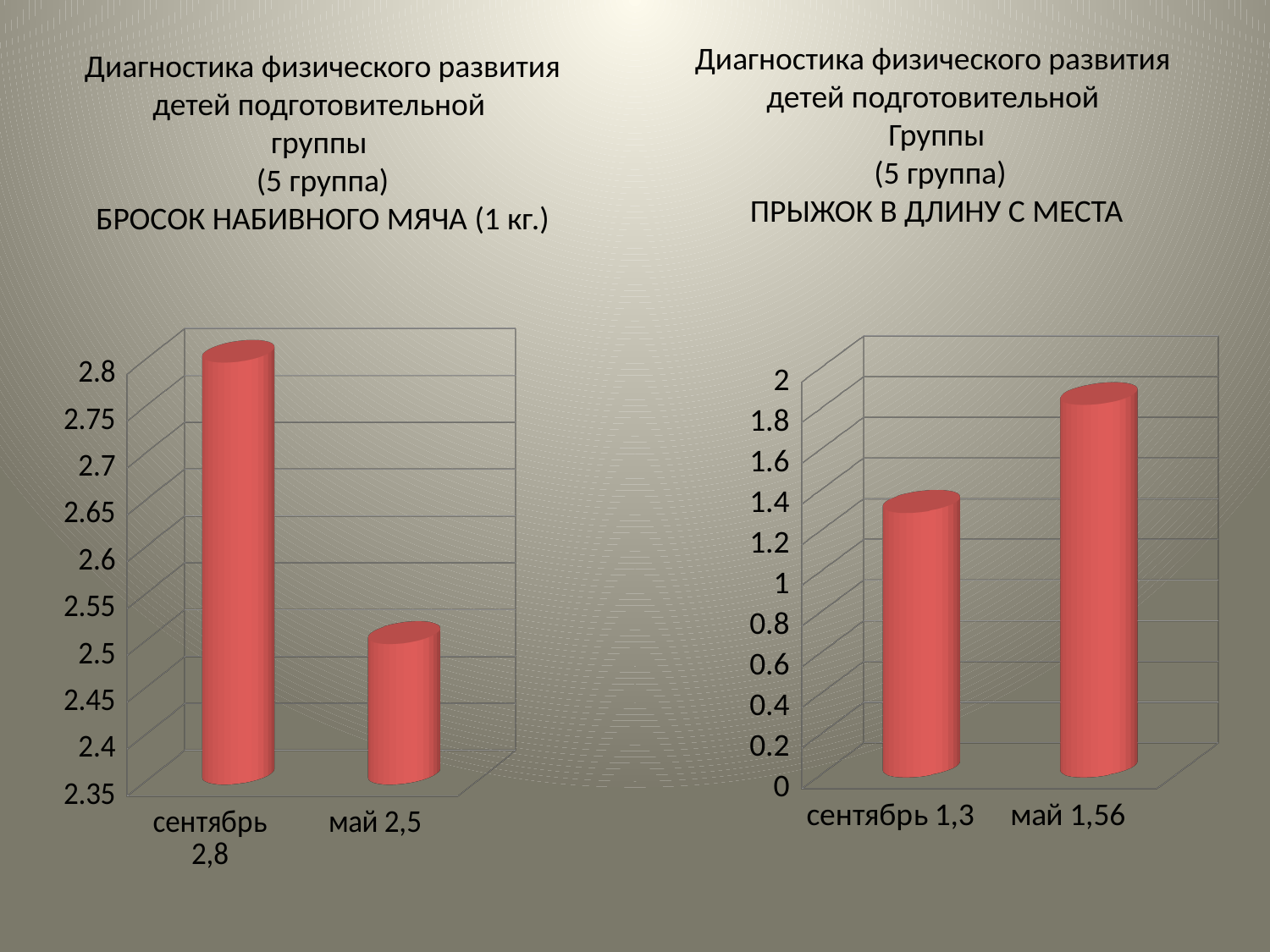

Диагностика физического развития
детей подготовительной
Группы
 (5 группа)
ПРЫЖОК В ДЛИНУ С МЕСТА
# Диагностика физического развития детей подготовительной группы (5 группа) БРОСОК НАБИВНОГО МЯЧА (1 кг.)

[unsupported chart]

[unsupported chart]